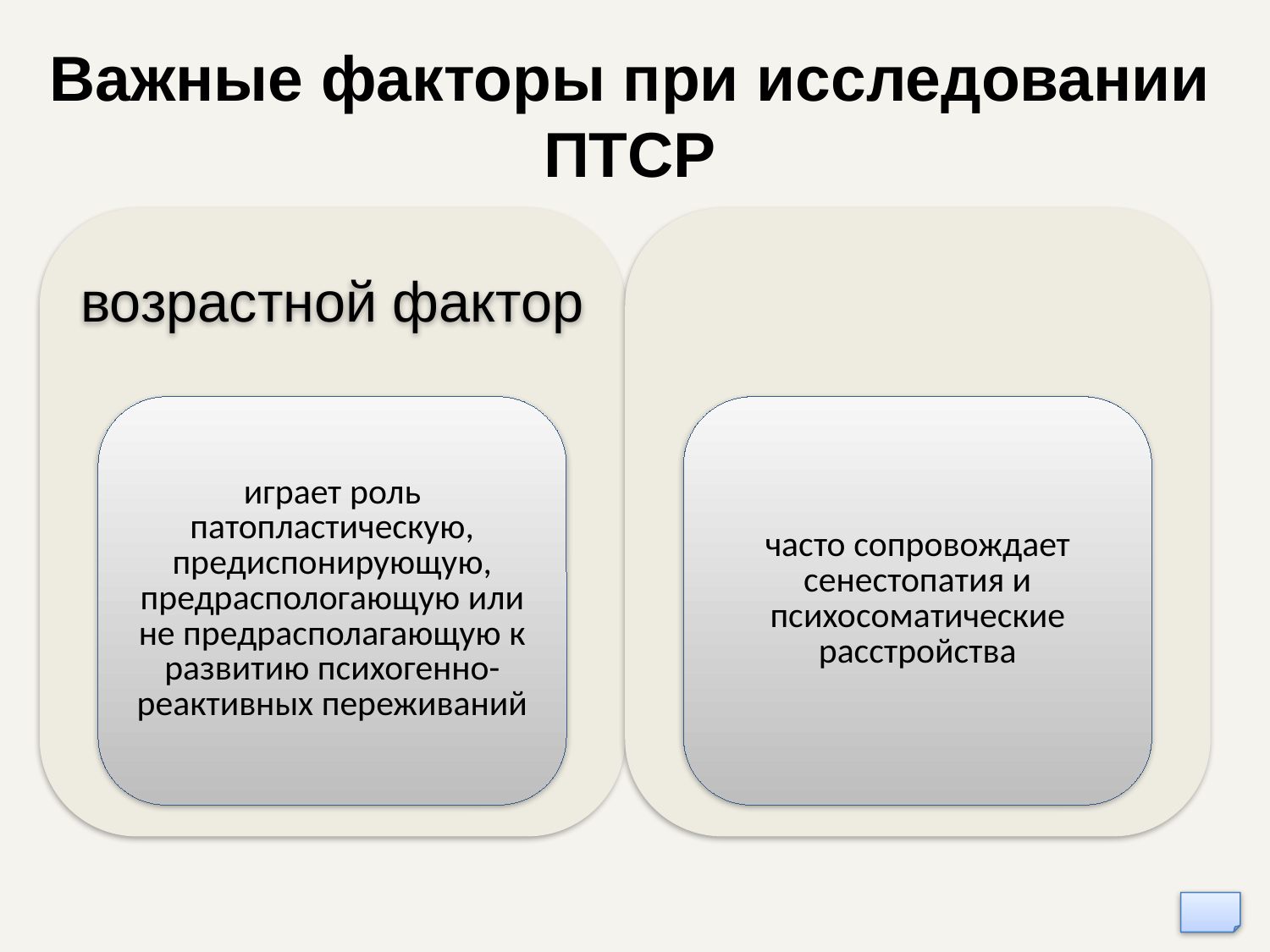

# Важные факторы при исследовании ПТСР
возрастной фактор
играет роль патопластическую, предиспонирующую, предраспологающую или не предрасполагающую к развитию психогенно-реактивных переживаний
часто сопровождает сенестопатия и психосоматические расстройства